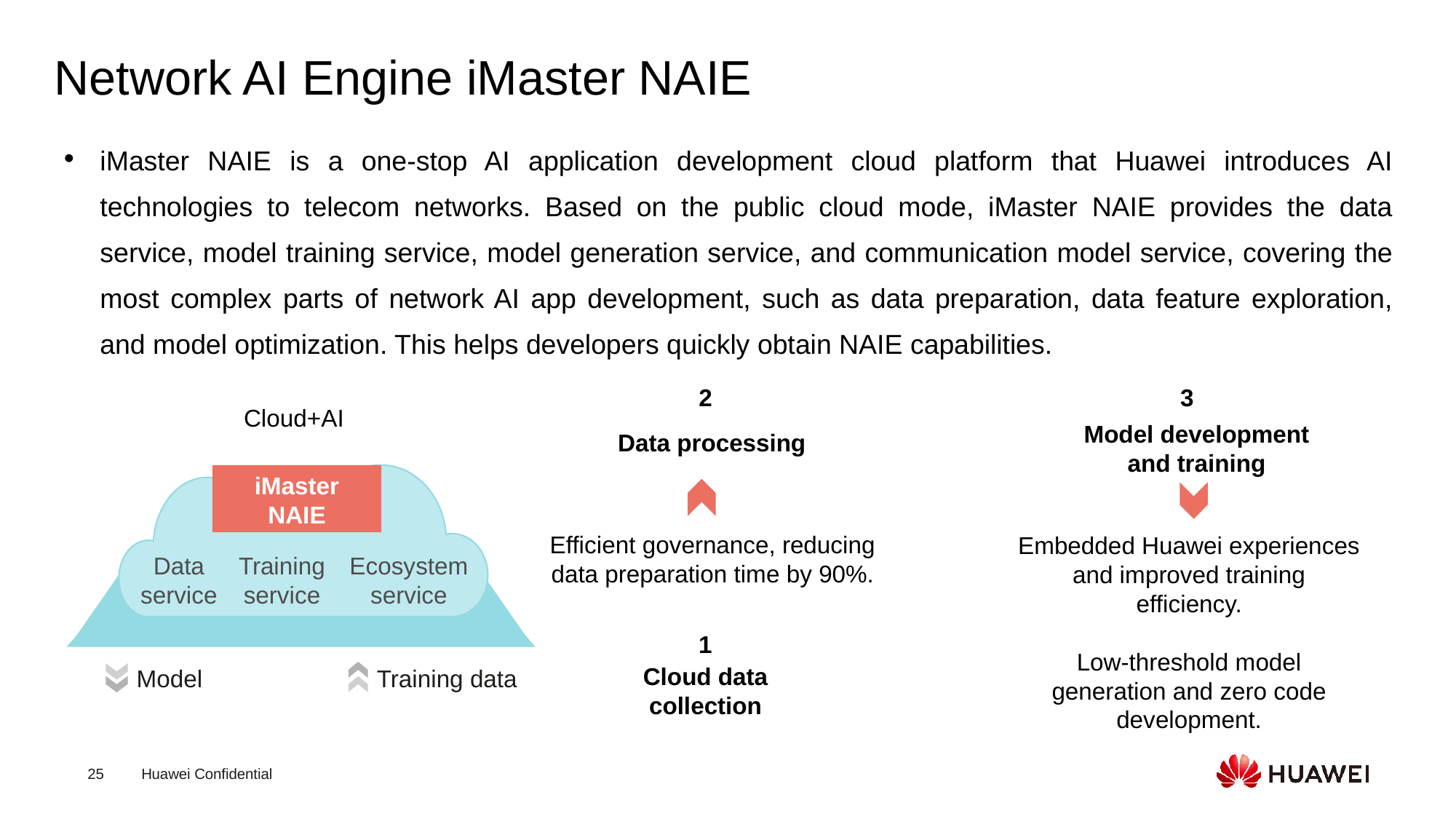

# Network AI Engine iMaster NAIE
iMaster NAIE is a one-stop AI application development cloud platform that Huawei introduces AI technologies to telecom networks. Based on the public cloud mode, iMaster NAIE provides the data service, model training service, model generation service, and communication model service, covering the most complex parts of network AI app development, such as data preparation, data feature exploration, and model optimization. This helps developers quickly obtain NAIE capabilities.
2
3
Cloud+AI
Model development and training
Data processing

iMaster NAIE

Efficient governance, reducing data preparation time by 90%.
Embedded Huawei experiences and improved training efficiency.

Low-threshold model generation and zero code development.
Data service
Training service
Ecosystem service

1
Cloud data collection
 Model
 Training data